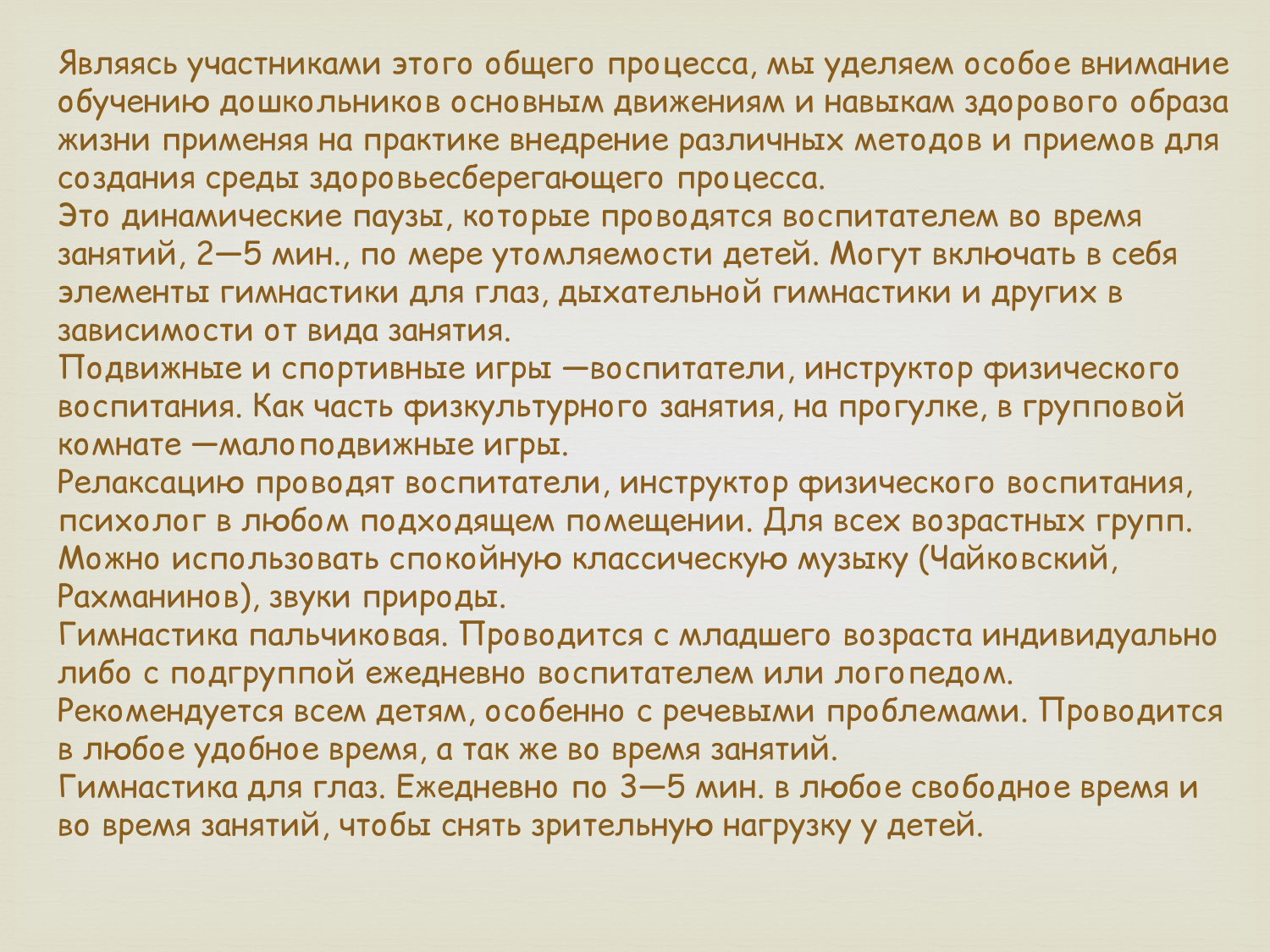

Являясь участниками этого общего процесса, мы уделяем особое внимание обучению дошкольников основным движениям и навыкам здорового образа жизни применяя на практике внедрение различных методов и приемов для создания среды здоровьесберегающего процесса.
Это динамические паузы, которые проводятся воспитателем во время занятий, 2—5 мин., по мере утомляемости детей. Могут включать в себя элементы гимнастики для глаз, дыхательной гимнастики и других в зависимости от вида занятия.
Подвижные и спортивные игры —воспитатели, инструктор физического воспитания. Как часть физкультурного занятия, на прогулке, в групповой комнате —малоподвижные игры.
Релаксацию проводят воспитатели, инструктор физического воспитания, психолог в любом подходящем помещении. Для всех возрастных групп. Можно использовать спокойную классическую музыку (Чайковский, Рахманинов), звуки природы.
Гимнастика пальчиковая. Проводится с младшего возраста индивидуально либо с подгруппой ежедневно воспитателем или логопедом. Рекомендуется всем детям, особенно с речевыми пробле­мами. Проводится в любое удобное время, а так же во время занятий.
Гимнастика для глаз. Ежедневно по 3—5 мин. в любое свободное время и во время занятий, чтобы снять зрительную нагрузку у детей.